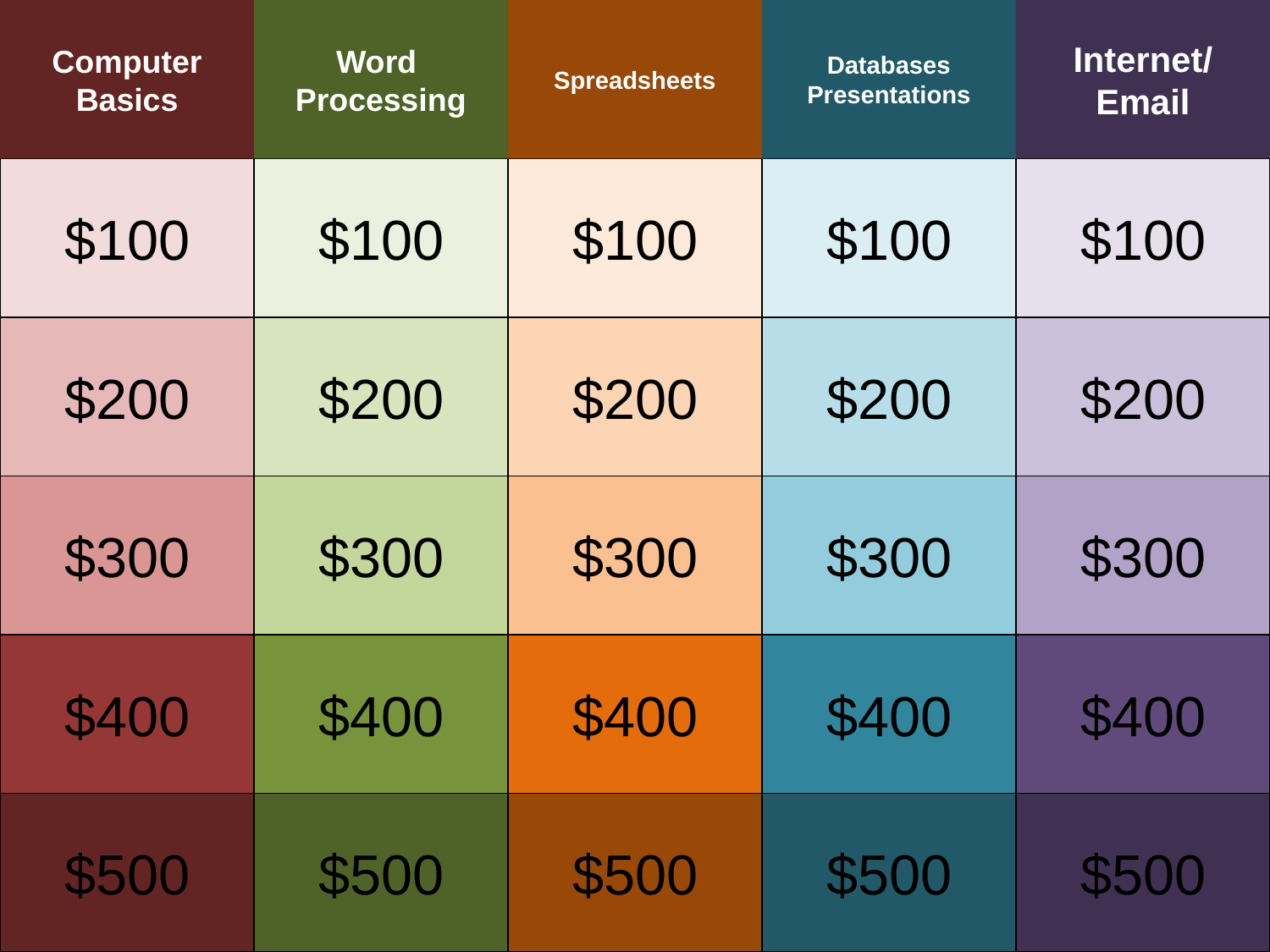

Computer
Basics
Word
Processing
Spreadsheets
Databases
Presentations
Internet/
Email
$100
$100
$100
$100
$100
$200
$200
$200
$200
$200
$300
$300
$300
$300
$300
$400
$400
$400
$400
$400
$500
$500
$500
$500
$500
2